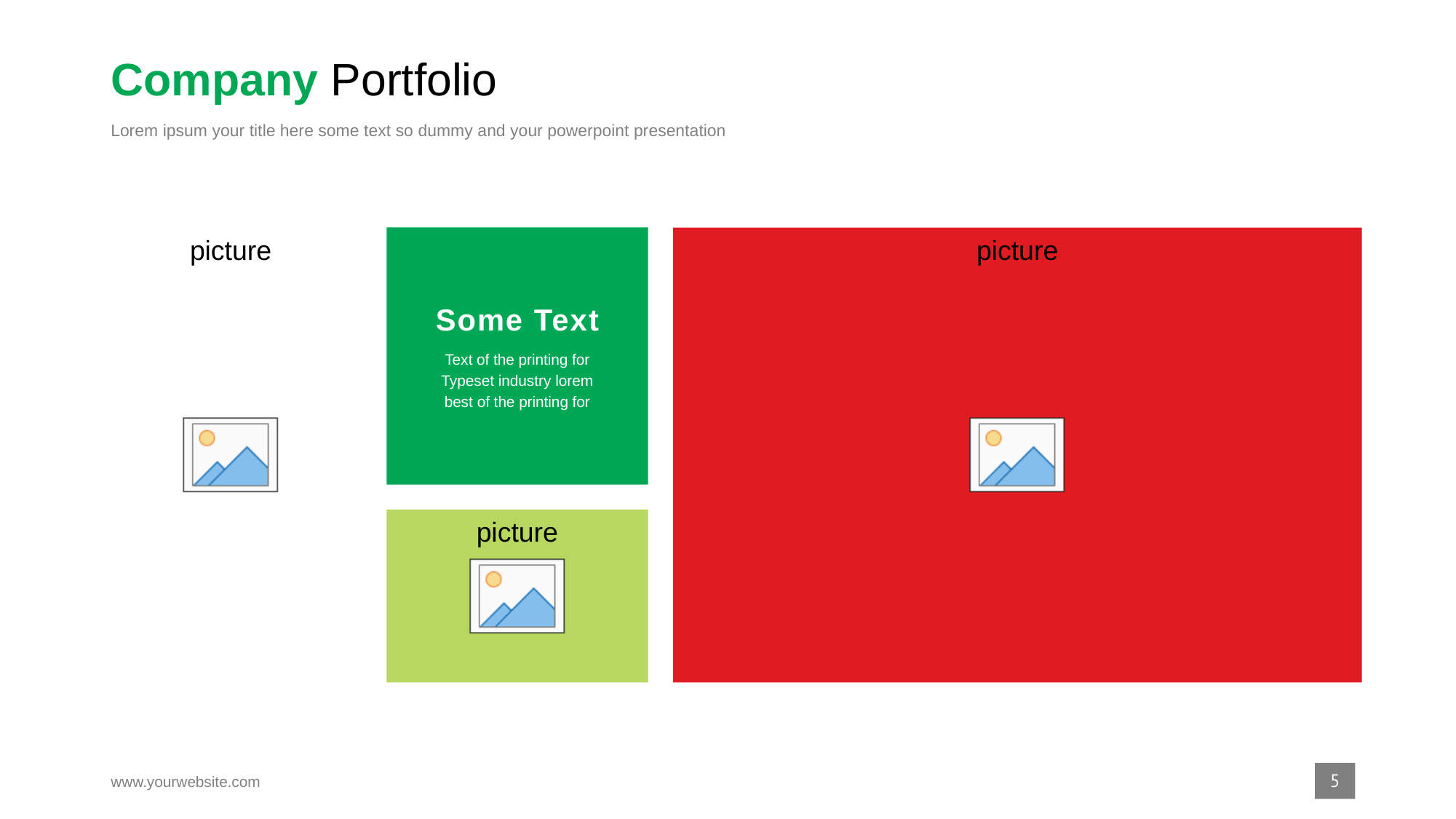

# Company Portfolio
Lorem ipsum your title here some text so dummy and your powerpoint presentation

Some Text
Text of the printing for
Typeset industry lorem
best of the printing for

5
www.yourwebsite.com